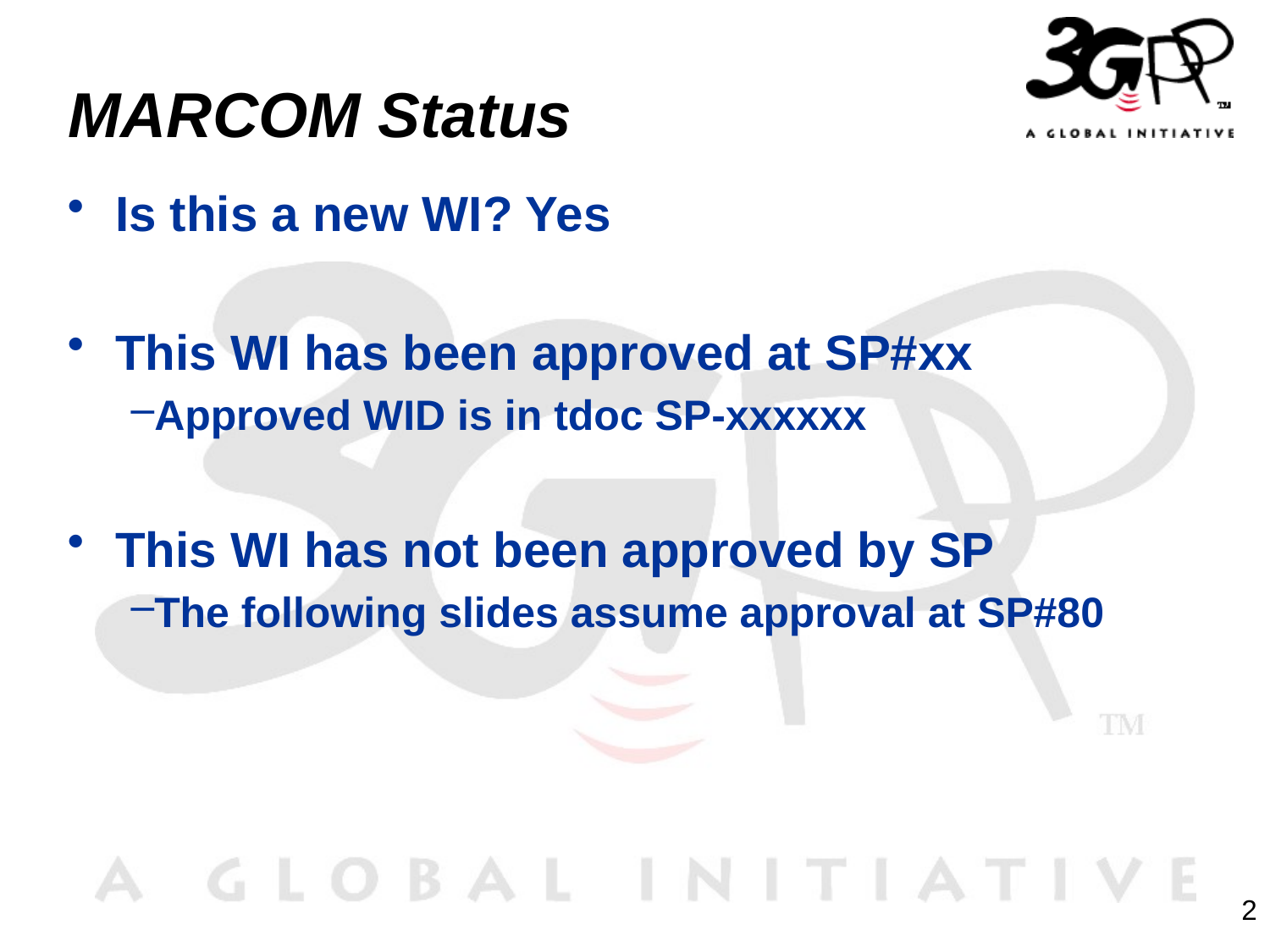

# MARCOM Status
Is this a new WI? Yes

This WI has been approved at SP#xx
Approved WID is in tdoc SP-xxxxxx

This WI has not been approved by SP
The following slides assume approval at SP#80
2